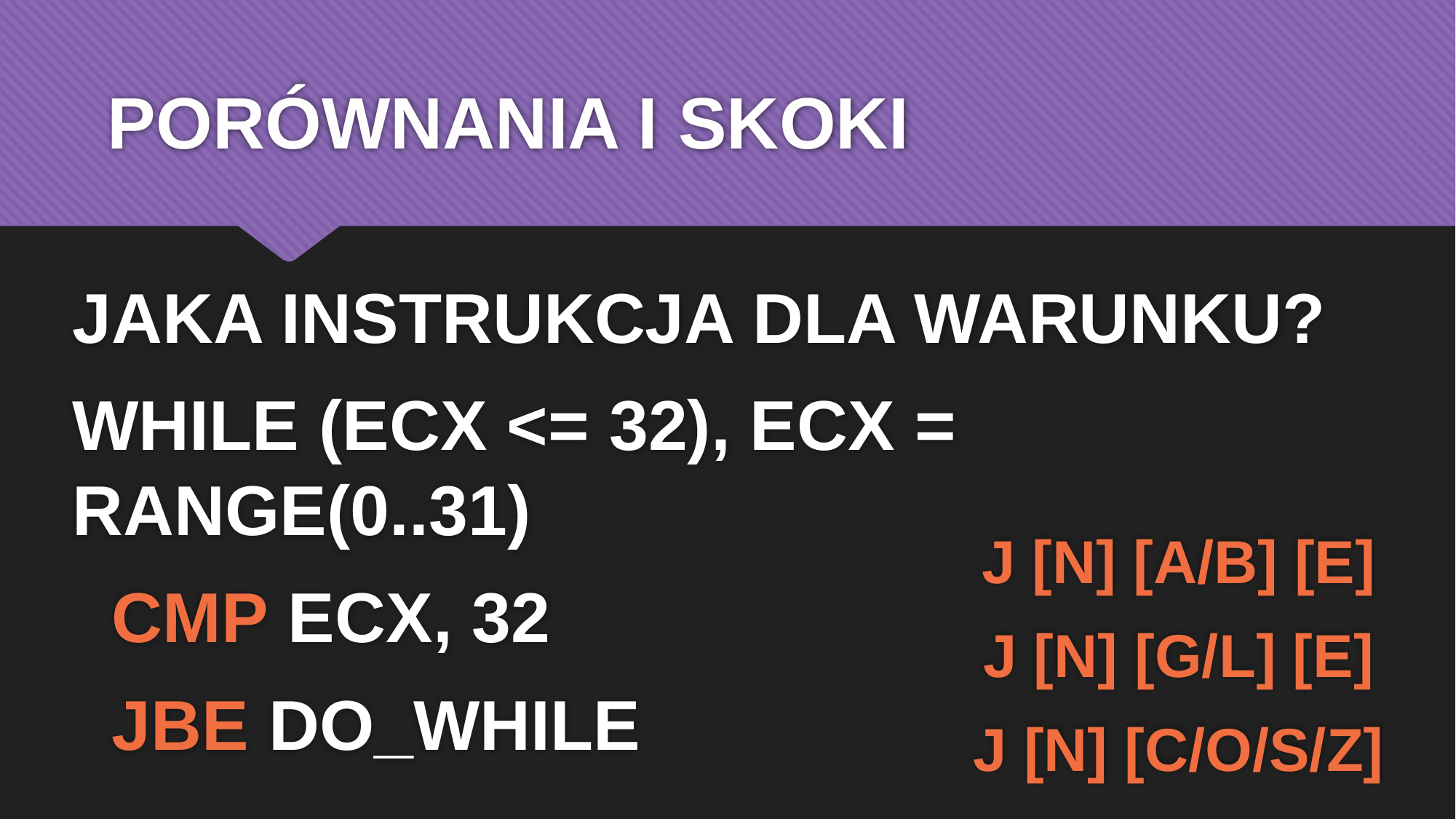

# PORÓWNANIA I SKOKI
JAKA INSTRUKCJA DLA WARUNKU?
WHILE (ECX <= 32), ECX = RANGE(0..31)
  CMP ECX, 32
  JBE DO_WHILE
J [N] [A/B] [E]
J [N] [G/L] [E]
J [N] [C/O/S/Z]